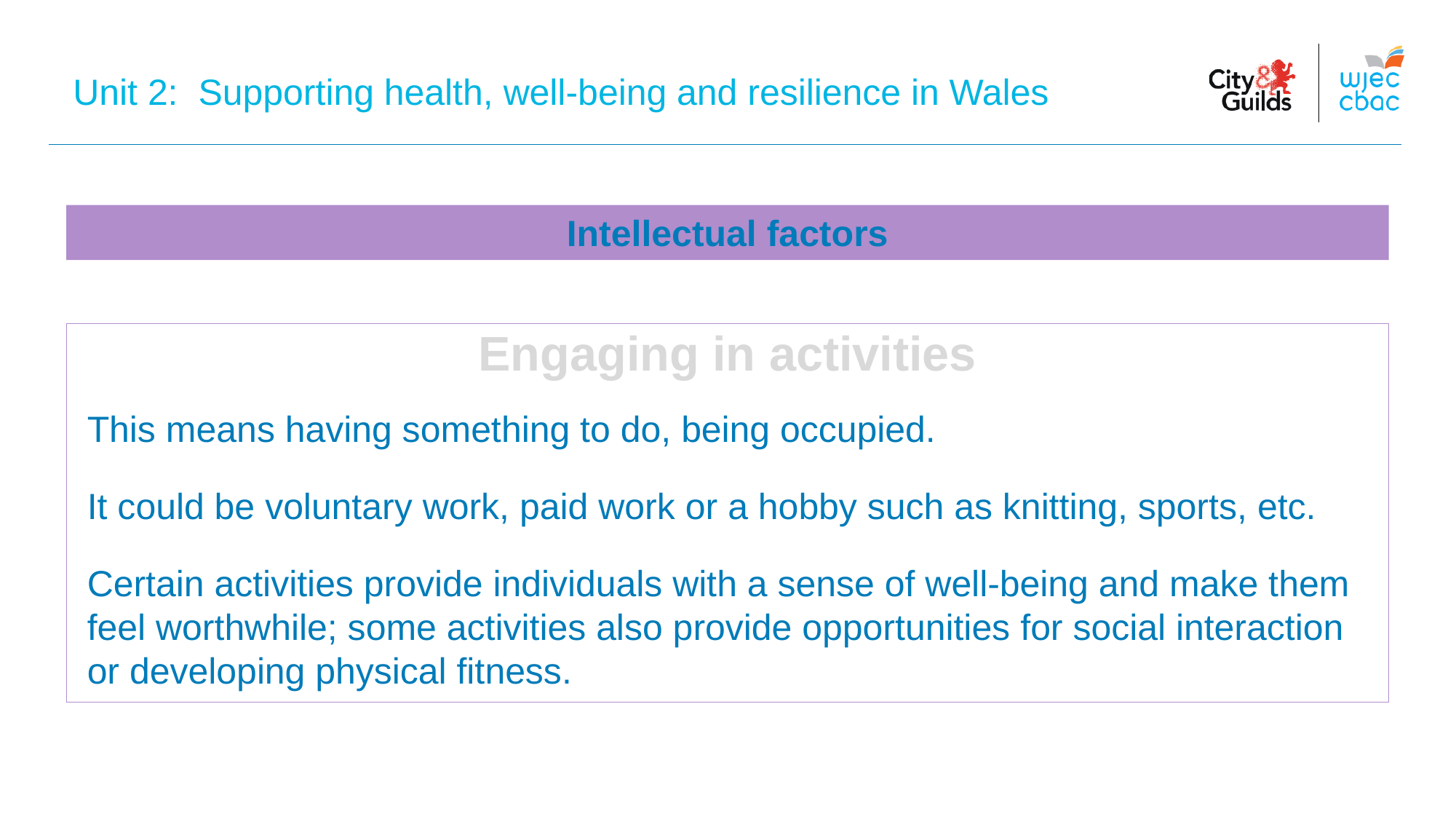

Unit 2:  Supporting health, well-being and resilience in Wales
# Intellectual factors
Engaging in activities
This means having something to do, being occupied.
It could be voluntary work, paid work or a hobby such as knitting, sports, etc.
Certain activities provide individuals with a sense of well-being and make them feel worthwhile; some activities also provide opportunities for social interaction or developing physical fitness.